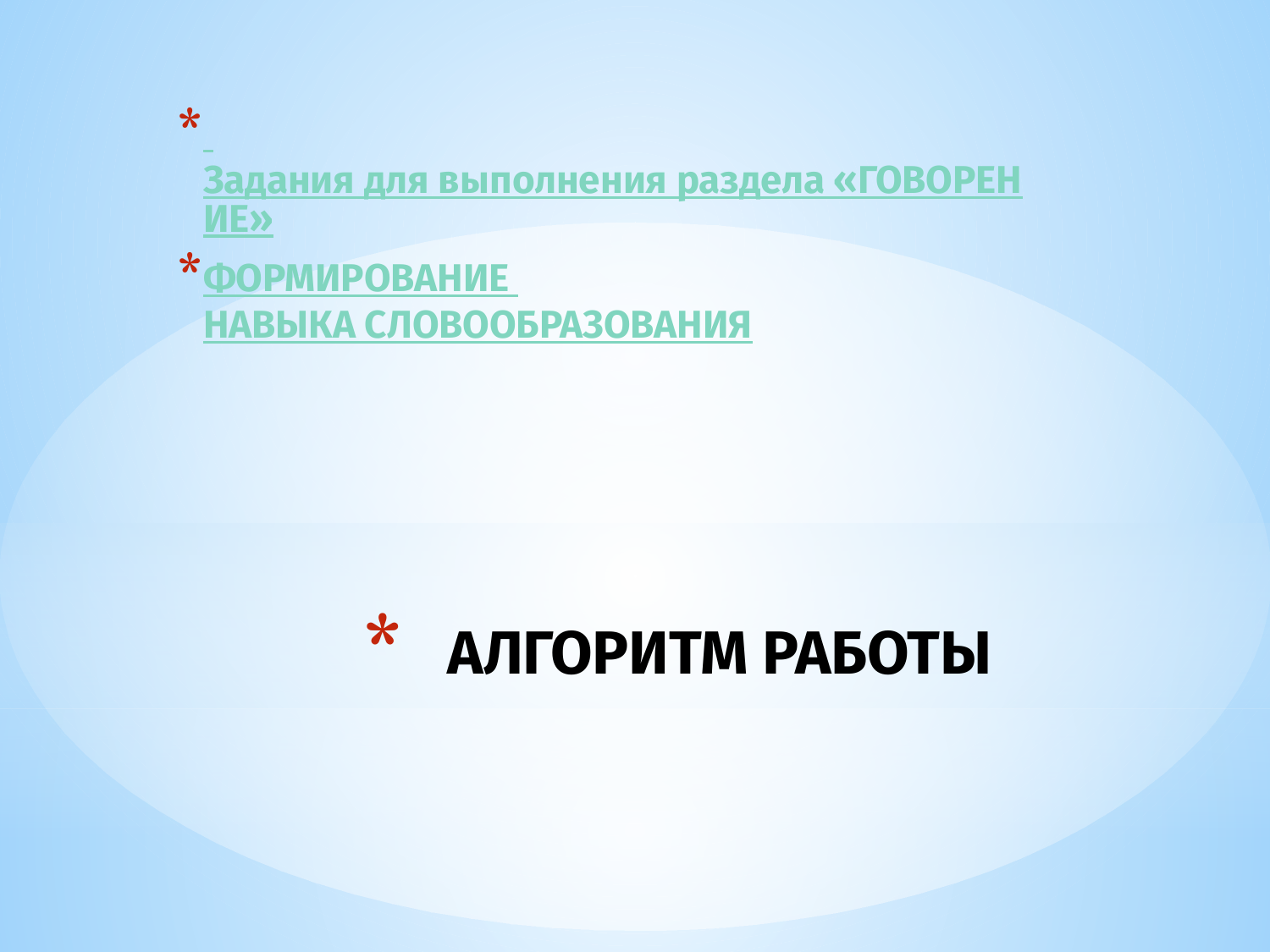

Задания для выполнения раздела «ГОВОРЕНИЕ»
ФОРМИРОВАНИЕ НАВЫКА СЛОВООБРАЗОВАНИЯ
# АЛГОРИТМ РАБОТЫ